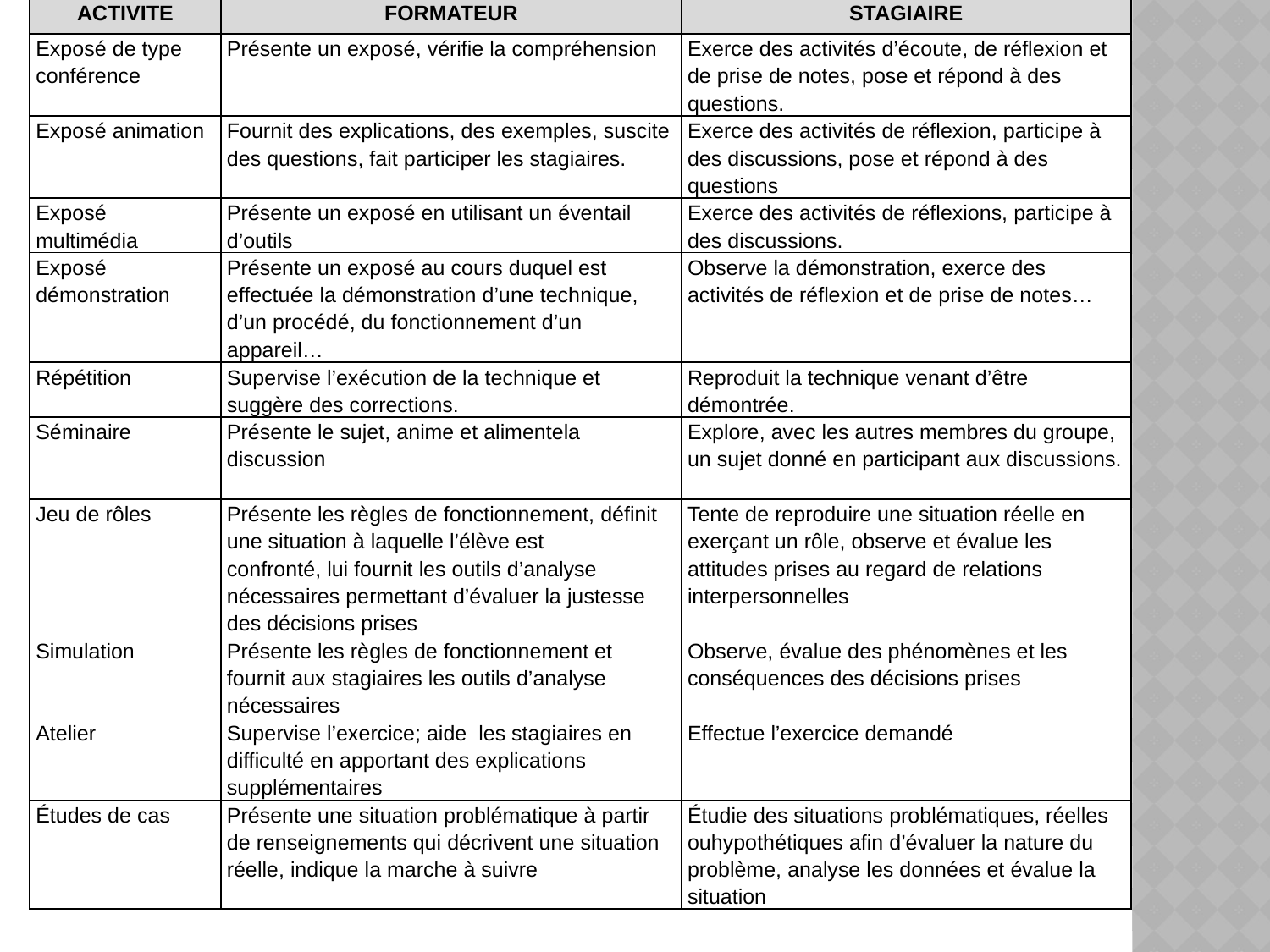

| ACTIVITE | FORMATEUR | STAGIAIRE |
| --- | --- | --- |
| Exposé de type conférence | Présente un exposé, vérifie la compréhension | Exerce des activités d’écoute, de réflexion et de prise de notes, pose et répond à des questions. |
| Exposé animation | Fournit des explications, des exemples, suscite des questions, fait participer les stagiaires. | Exerce des activités de réflexion, participe à des discussions, pose et répond à des questions |
| Exposé multimédia | Présente un exposé en utilisant un éventail d’outils | Exerce des activités de réflexions, participe à des discussions. |
| Exposé démonstration | Présente un exposé au cours duquel est effectuée la démonstration d’une technique, d’un procédé, du fonctionnement d’un appareil… | Observe la démonstration, exerce des activités de réflexion et de prise de notes… |
| Répétition | Supervise l’exécution de la technique et suggère des corrections. | Reproduit la technique venant d’être démontrée. |
| Séminaire | Présente le sujet, anime et alimentela discussion | Explore, avec les autres membres du groupe, un sujet donné en participant aux discussions. |
| Jeu de rôles | Présente les règles de fonctionnement, définit une situation à laquelle l’élève est confronté, lui fournit les outils d’analyse nécessaires permettant d’évaluer la justesse des décisions prises | Tente de reproduire une situation réelle en exerçant un rôle, observe et évalue les attitudes prises au regard de relations interpersonnelles |
| Simulation | Présente les règles de fonctionnement et fournit aux stagiaires les outils d’analyse nécessaires | Observe, évalue des phénomènes et les conséquences des décisions prises |
| Atelier | Supervise l’exercice; aide les stagiaires en difficulté en apportant des explications supplémentaires | Effectue l’exercice demandé |
| Études de cas | Présente une situation problématique à partir de renseignements qui décrivent une situation réelle, indique la marche à suivre | Étudie des situations problématiques, réelles ouhypothétiques afin d’évaluer la nature du problème, analyse les données et évalue la situation |